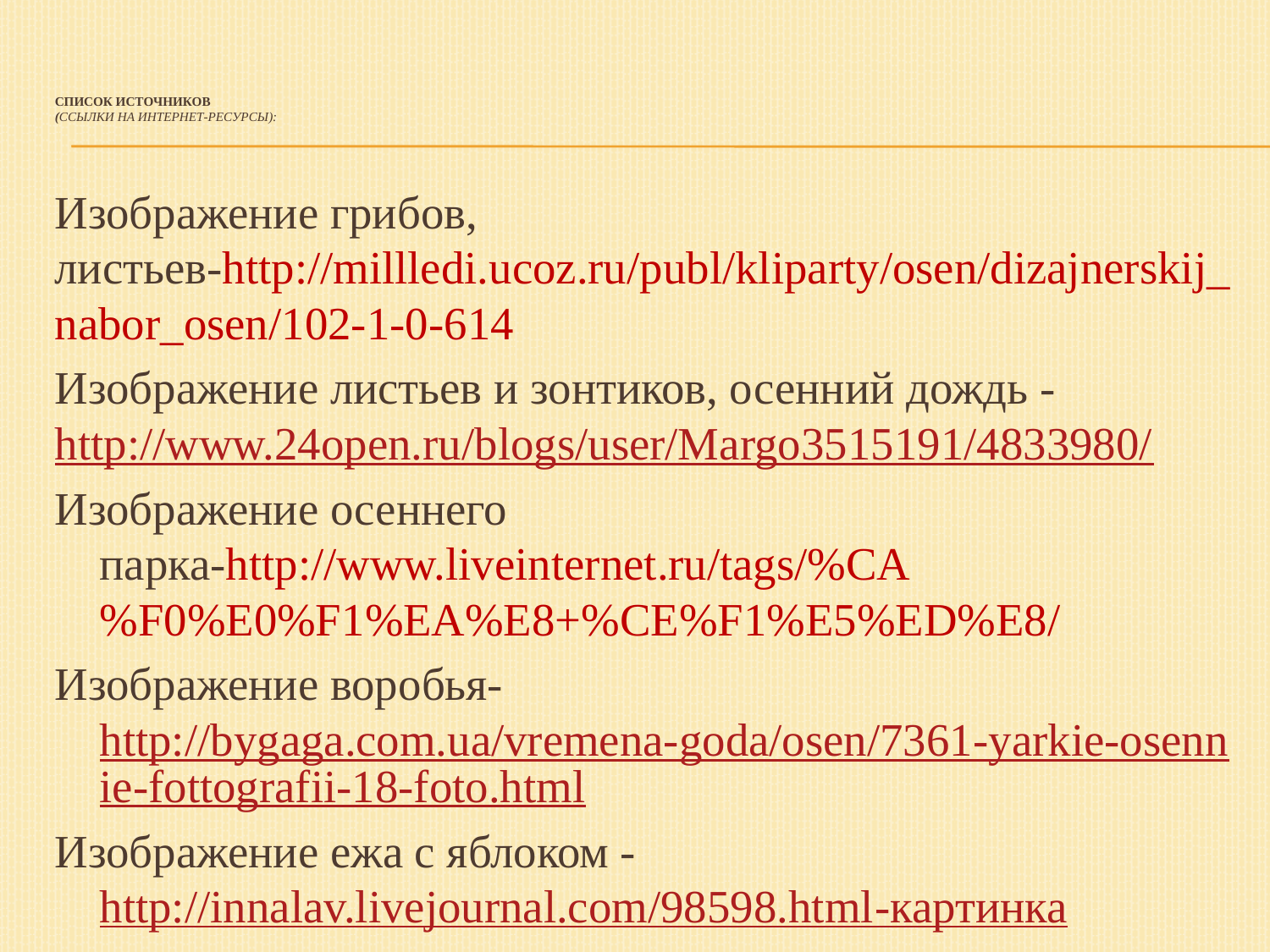

# Список источников (Ссылки на интернет-ресурсы):
Изображение грибов, листьев-http://millledi.ucoz.ru/publ/kliparty/osen/dizajnerskij_nabor_osen/102-1-0-614
Изображение листьев и зонтиков, осенний дождь - http://www.24open.ru/blogs/user/Margo3515191/4833980/
Изображение осеннего парка-http://www.liveinternet.ru/tags/%CA%F0%E0%F1%EA%E8+%CE%F1%E5%ED%E8/
Изображение воробья-http://bygaga.com.ua/vremena-goda/osen/7361-yarkie-osennie-fottografii-18-foto.html
Изображение ежа с яблоком -http://innalav.livejournal.com/98598.html-картинка